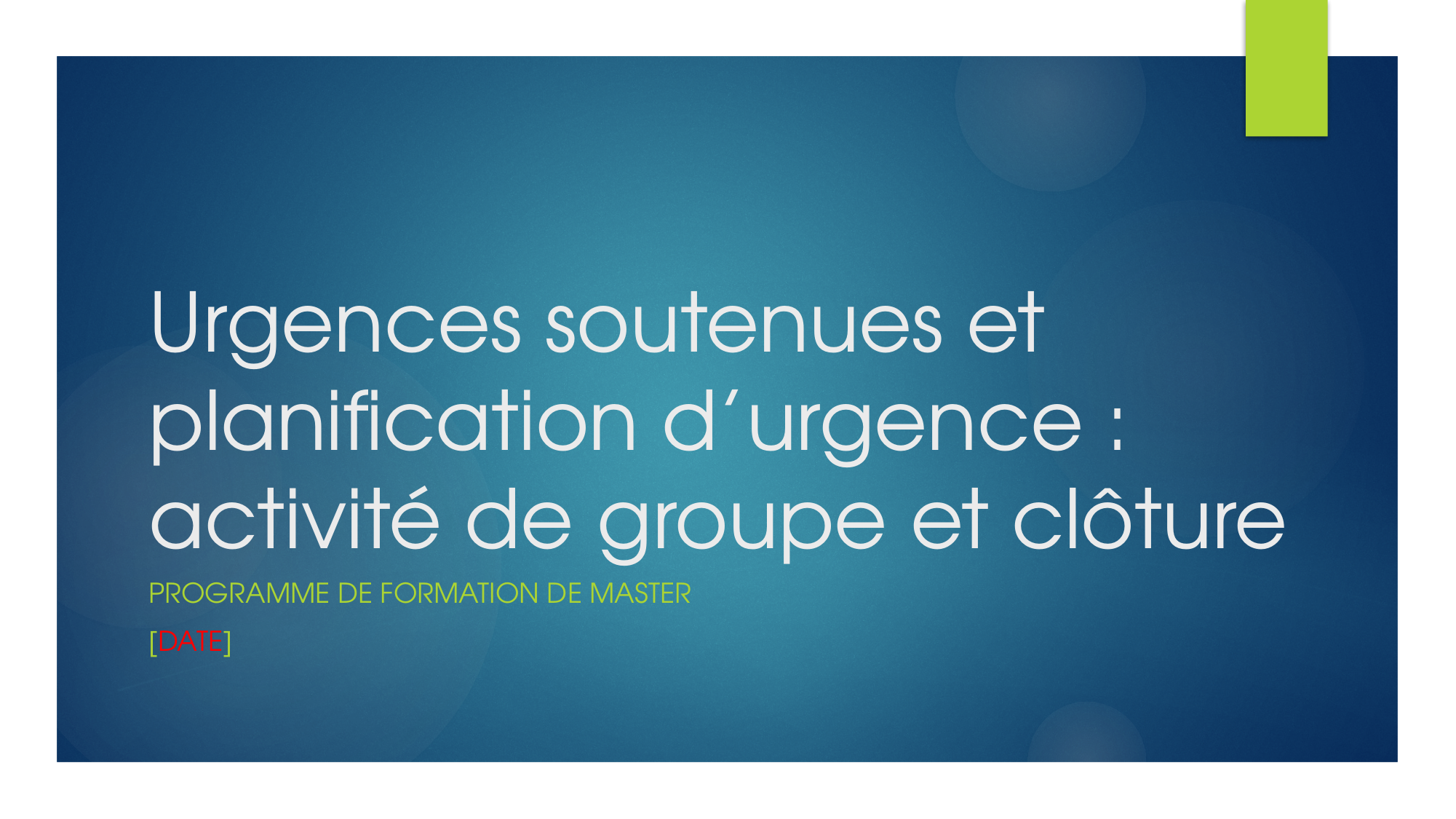

# Urgences soutenues et planification d’urgence : activité de groupe et clôture
PROGRAMME DE FORMATION DE MASTER
[date]